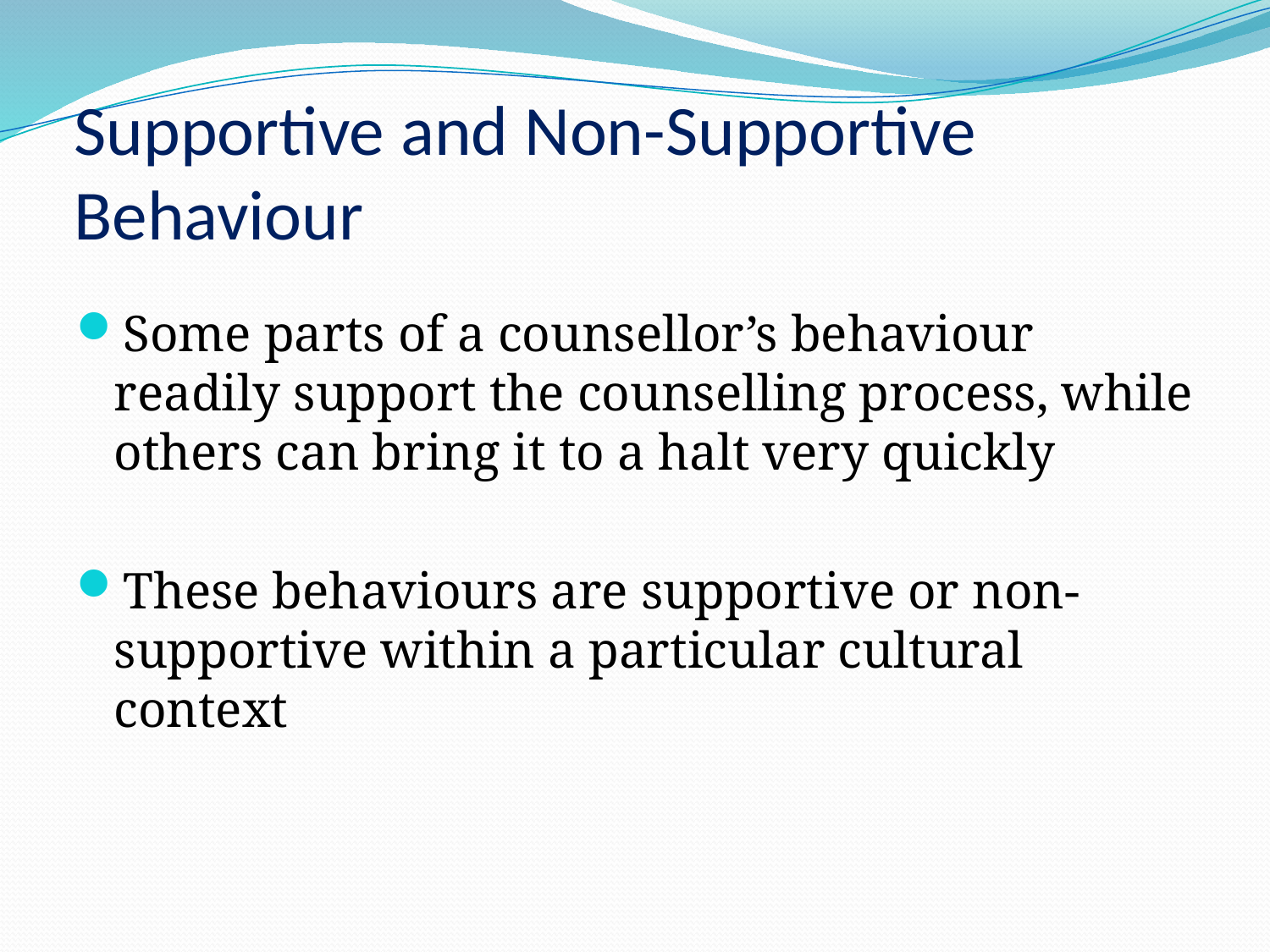

# Supportive and Non-Supportive Behaviour
Some parts of a counsellor’s behaviour readily support the counselling process, while others can bring it to a halt very quickly

These behaviours are supportive or non-supportive within a particular cultural context